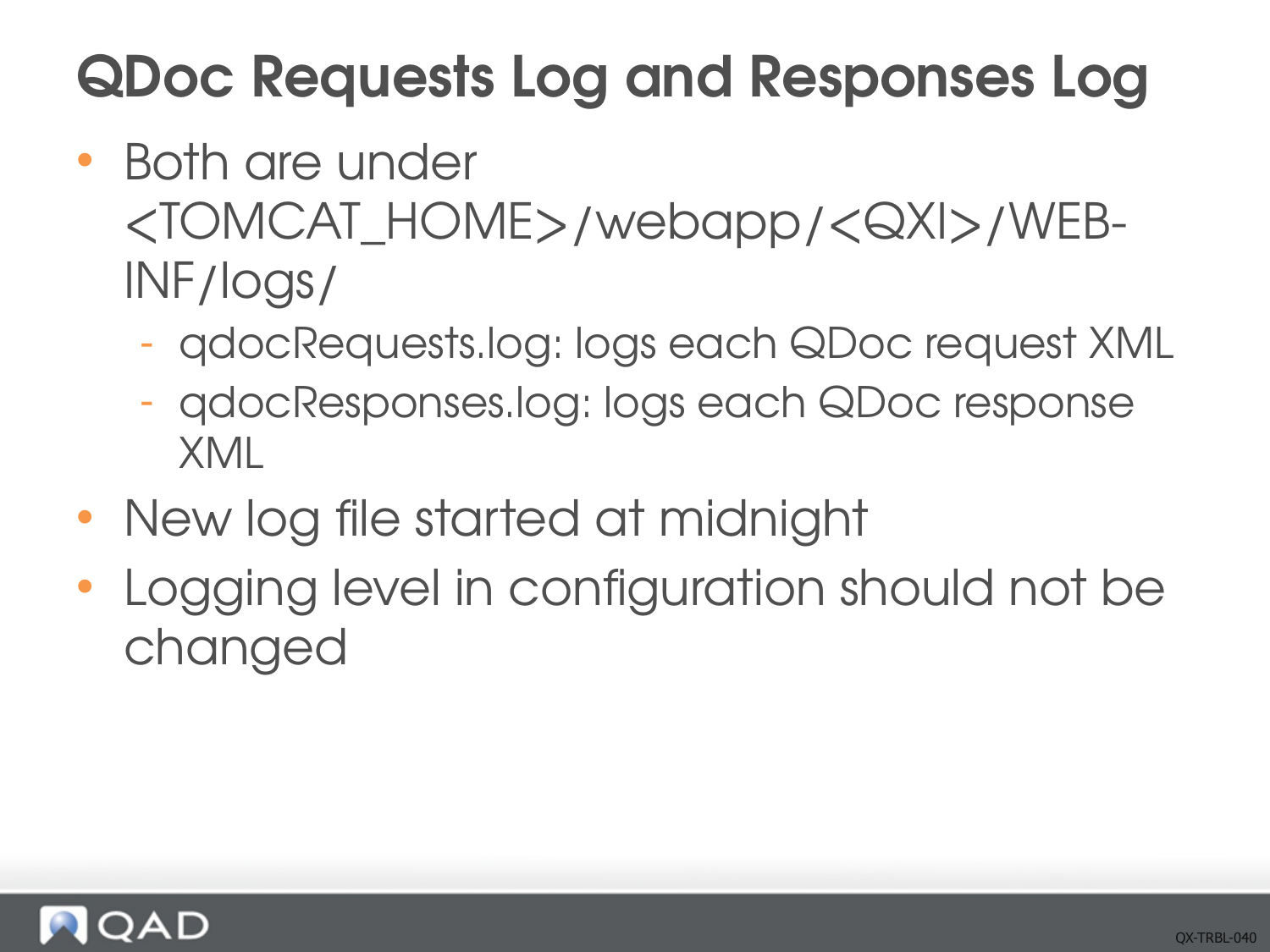

# QDoc Requests Log and Responses Log
Both are under <TOMCAT_HOME>/webapp/<QXI>/WEB-INF/logs/
qdocRequests.log: logs each QDoc request XML
qdocResponses.log: logs each QDoc response XML
New log file started at midnight
Logging level in configuration should not be changed
QX-TRBL-040